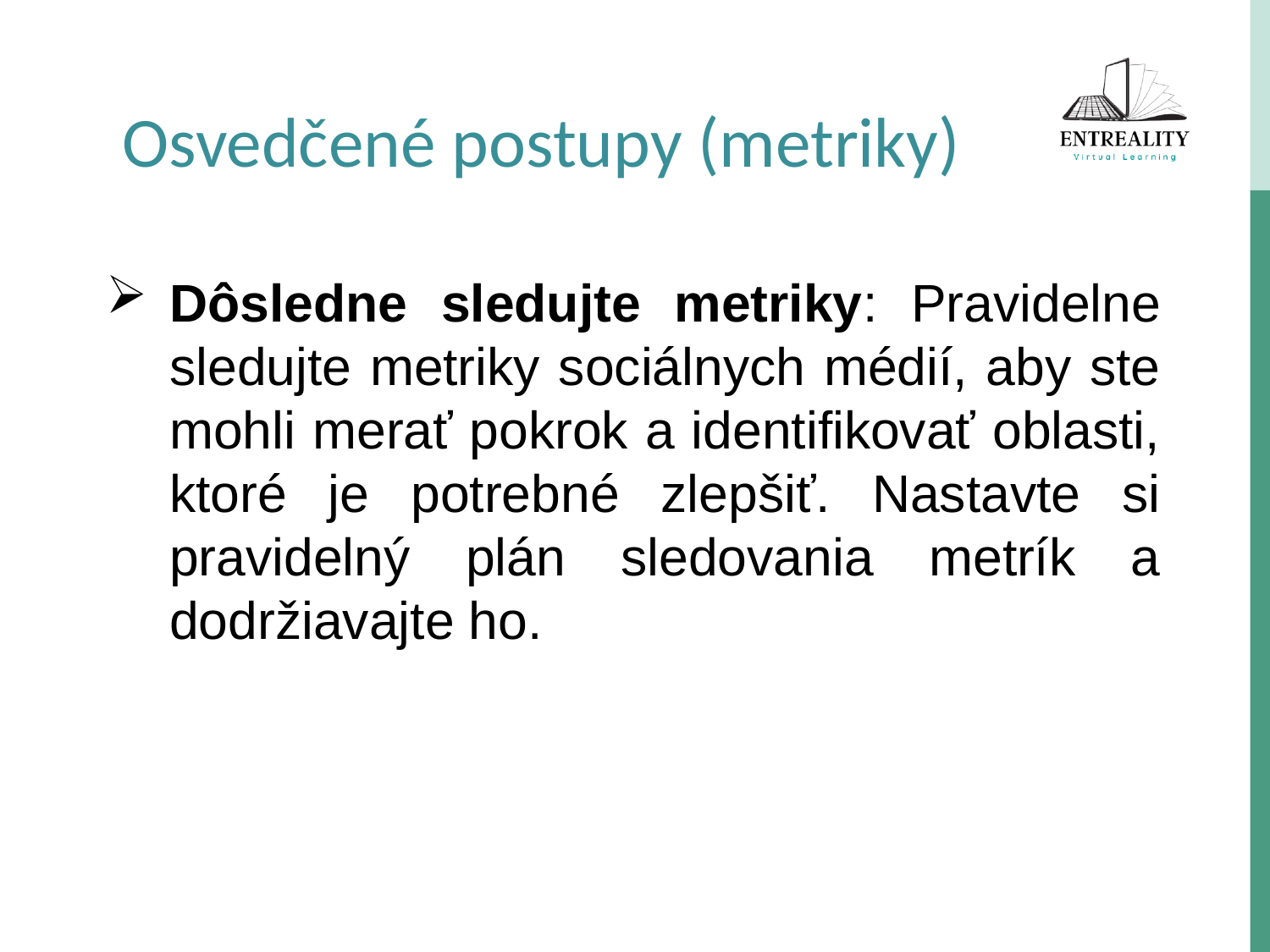

Osvedčené postupy (metriky)
Dôsledne sledujte metriky: Pravidelne sledujte metriky sociálnych médií, aby ste mohli merať pokrok a identifikovať oblasti, ktoré je potrebné zlepšiť. Nastavte si pravidelný plán sledovania metrík a dodržiavajte ho.